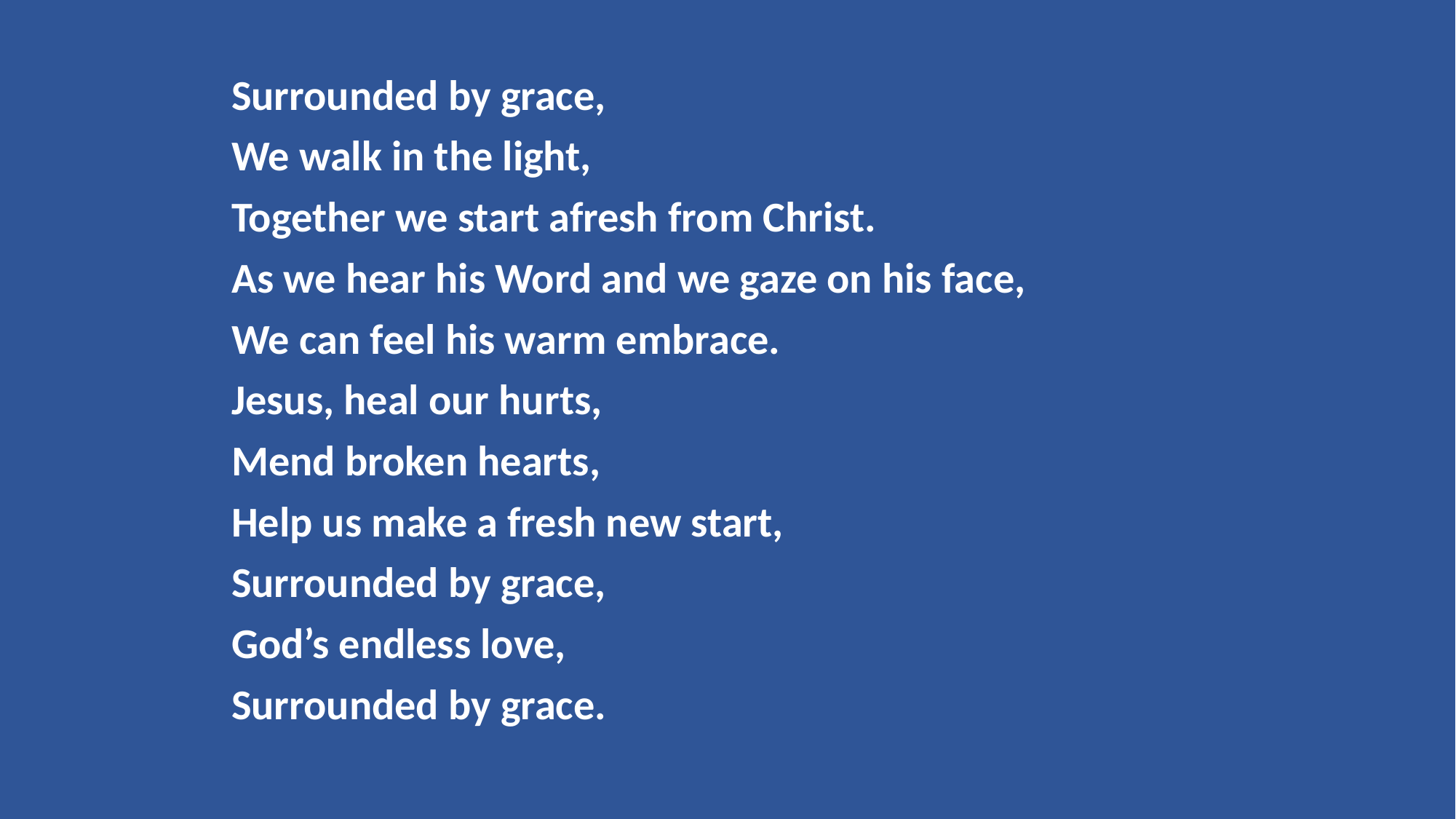

Surrounded by grace,
We walk in the light,
Together we start afresh from Christ.
As we hear his Word and we gaze on his face,
We can feel his warm embrace.
Jesus, heal our hurts,
Mend broken hearts,
Help us make a fresh new start,
Surrounded by grace,
God’s endless love,
Surrounded by grace.